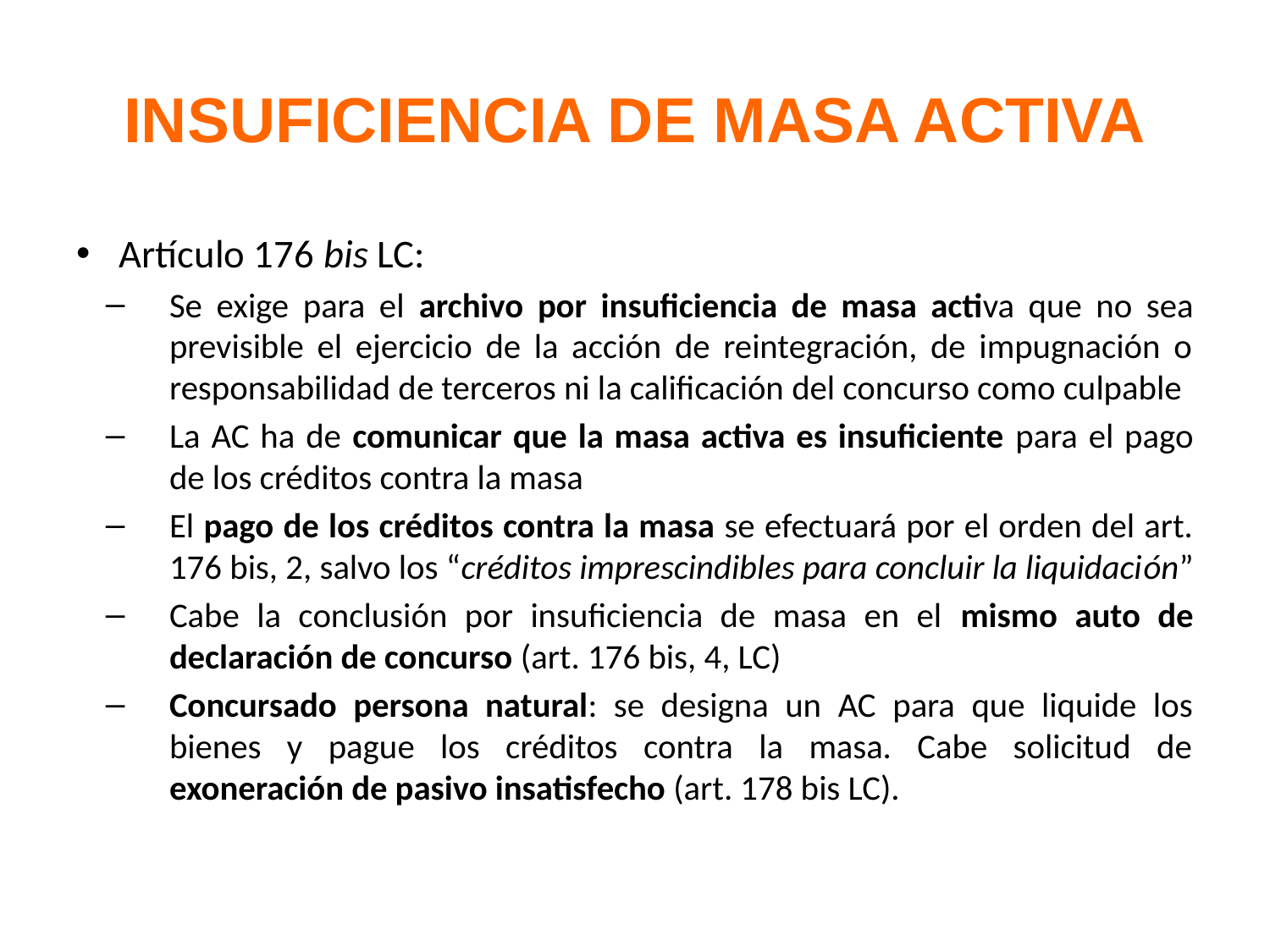

# INSUFICIENCIA DE MASA ACTIVA
Artículo 176 bis LC:
Se exige para el archivo por insuficiencia de masa activa que no sea previsible el ejercicio de la acción de reintegración, de impugnación o responsabilidad de terceros ni la calificación del concurso como culpable
La AC ha de comunicar que la masa activa es insuficiente para el pago de los créditos contra la masa
El pago de los créditos contra la masa se efectuará por el orden del art. 176 bis, 2, salvo los “créditos imprescindibles para concluir la liquidación”
Cabe la conclusión por insuficiencia de masa en el mismo auto de declaración de concurso (art. 176 bis, 4, LC)
Concursado persona natural: se designa un AC para que liquide los bienes y pague los créditos contra la masa. Cabe solicitud de exoneración de pasivo insatisfecho (art. 178 bis LC).